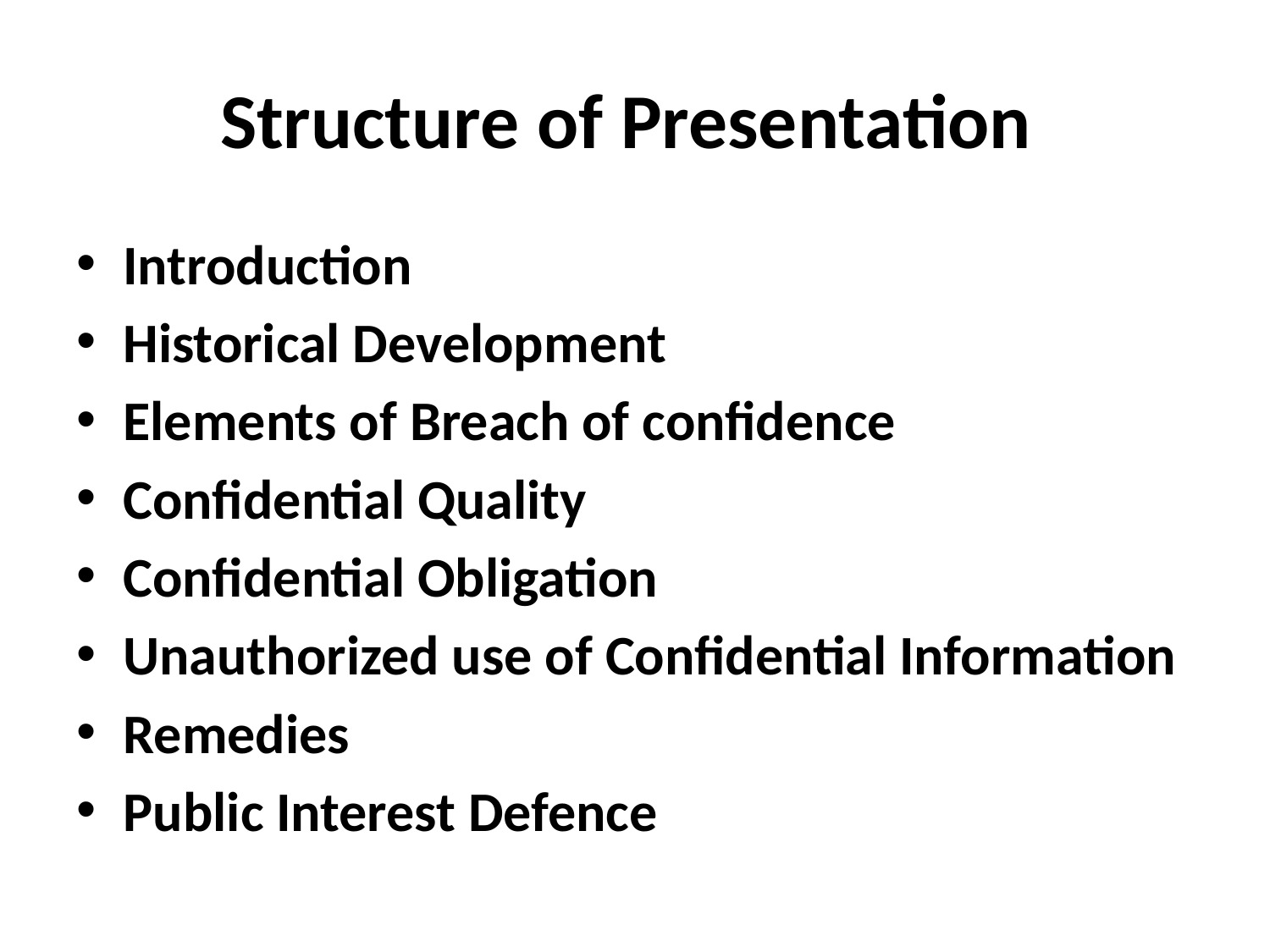

# Structure of Presentation
Introduction
Historical Development
Elements of Breach of confidence
Confidential Quality
Confidential Obligation
Unauthorized use of Confidential Information
Remedies
Public Interest Defence